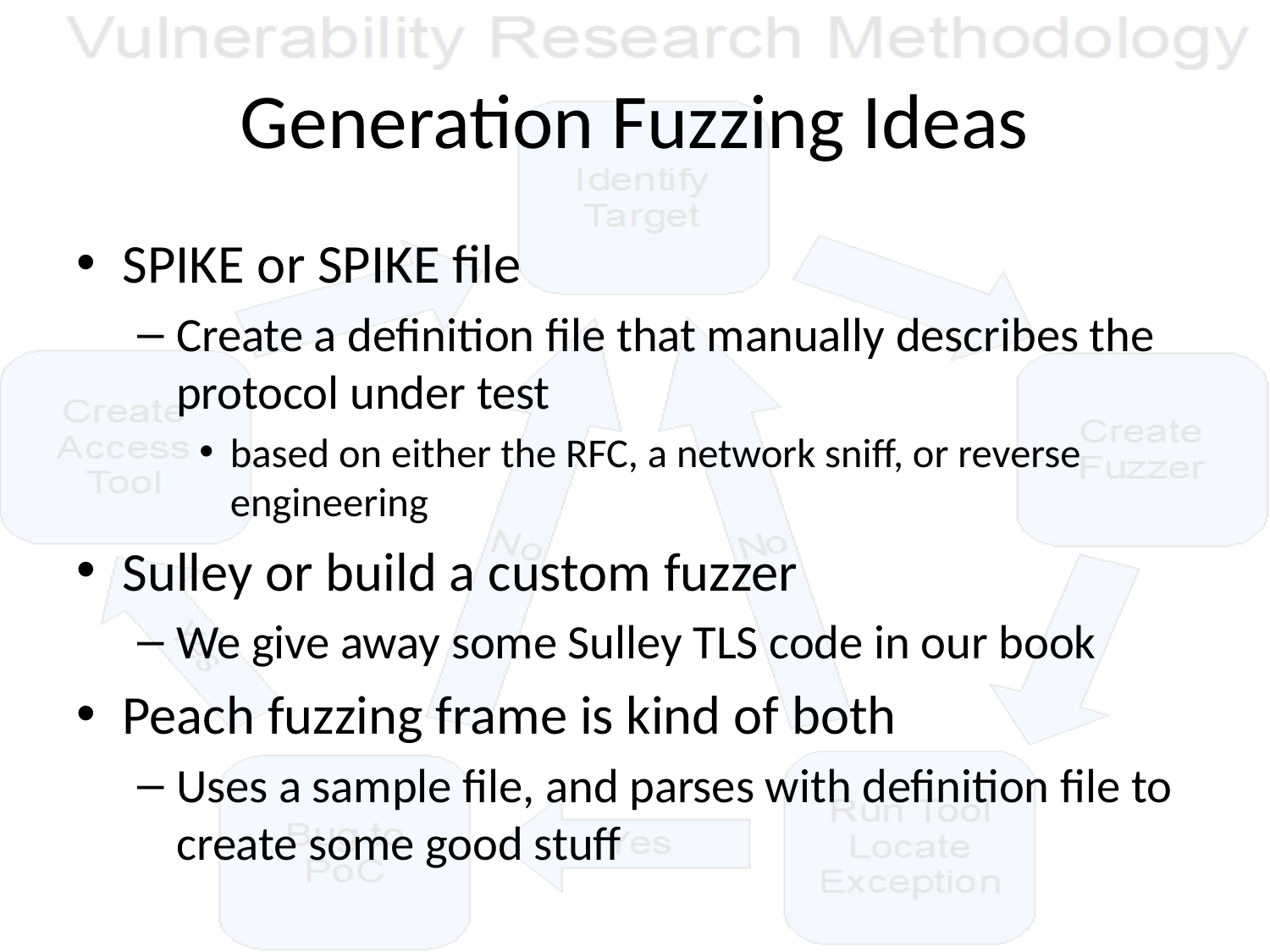

# Generation Fuzzing Ideas
SPIKE or SPIKE file
Create a definition file that manually describes the protocol under test
based on either the RFC, a network sniff, or reverse engineering
Sulley or build a custom fuzzer
We give away some Sulley TLS code in our book
Peach fuzzing frame is kind of both
Uses a sample file, and parses with definition file to create some good stuff